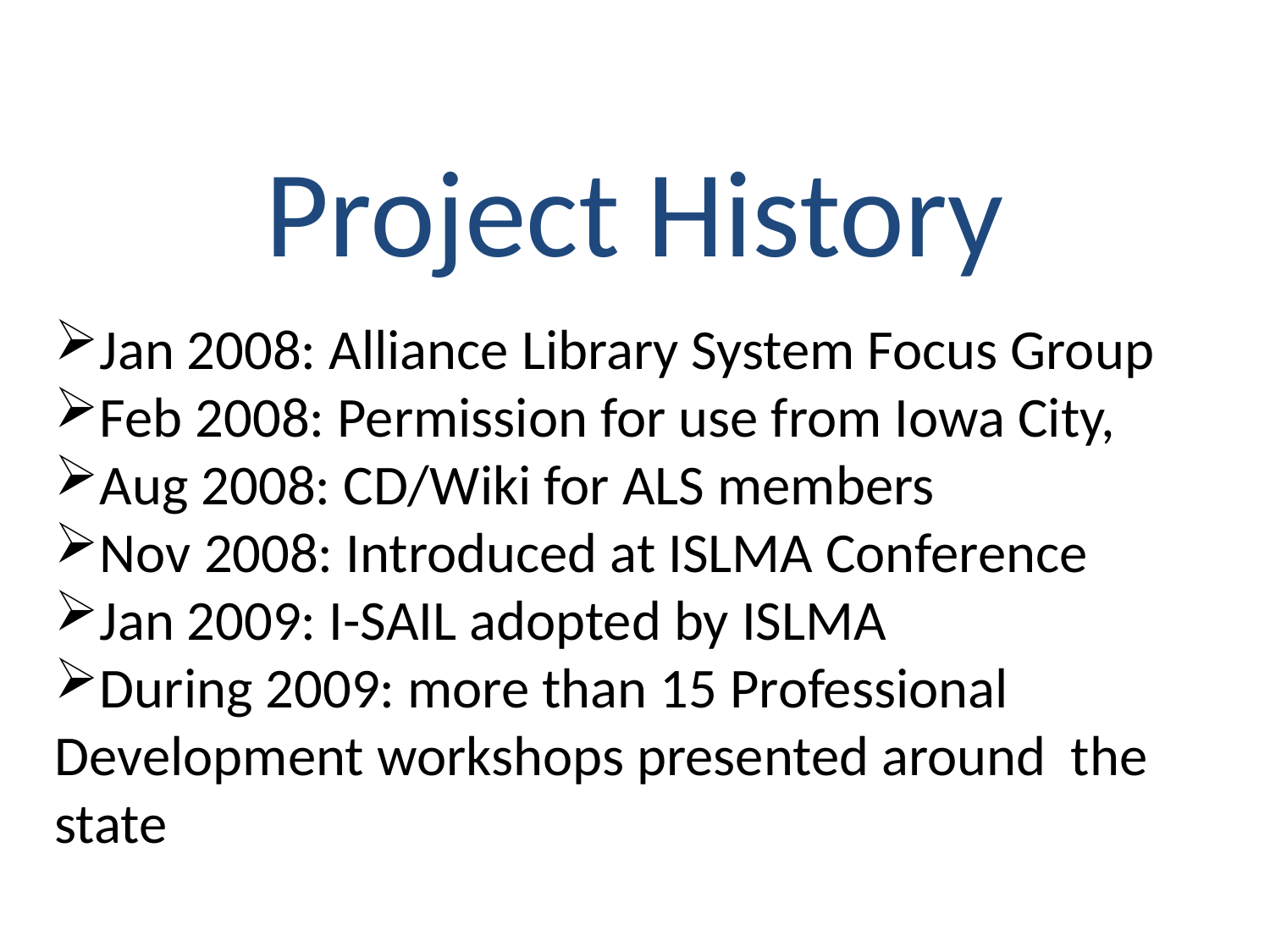

Project History
Jan 2008: Alliance Library System Focus Group
Feb 2008: Permission for use from Iowa City,
Aug 2008: CD/Wiki for ALS members
Nov 2008: Introduced at ISLMA Conference
Jan 2009: I-SAIL adopted by ISLMA
During 2009: more than 15 Professional 	Development workshops presented around 	the state